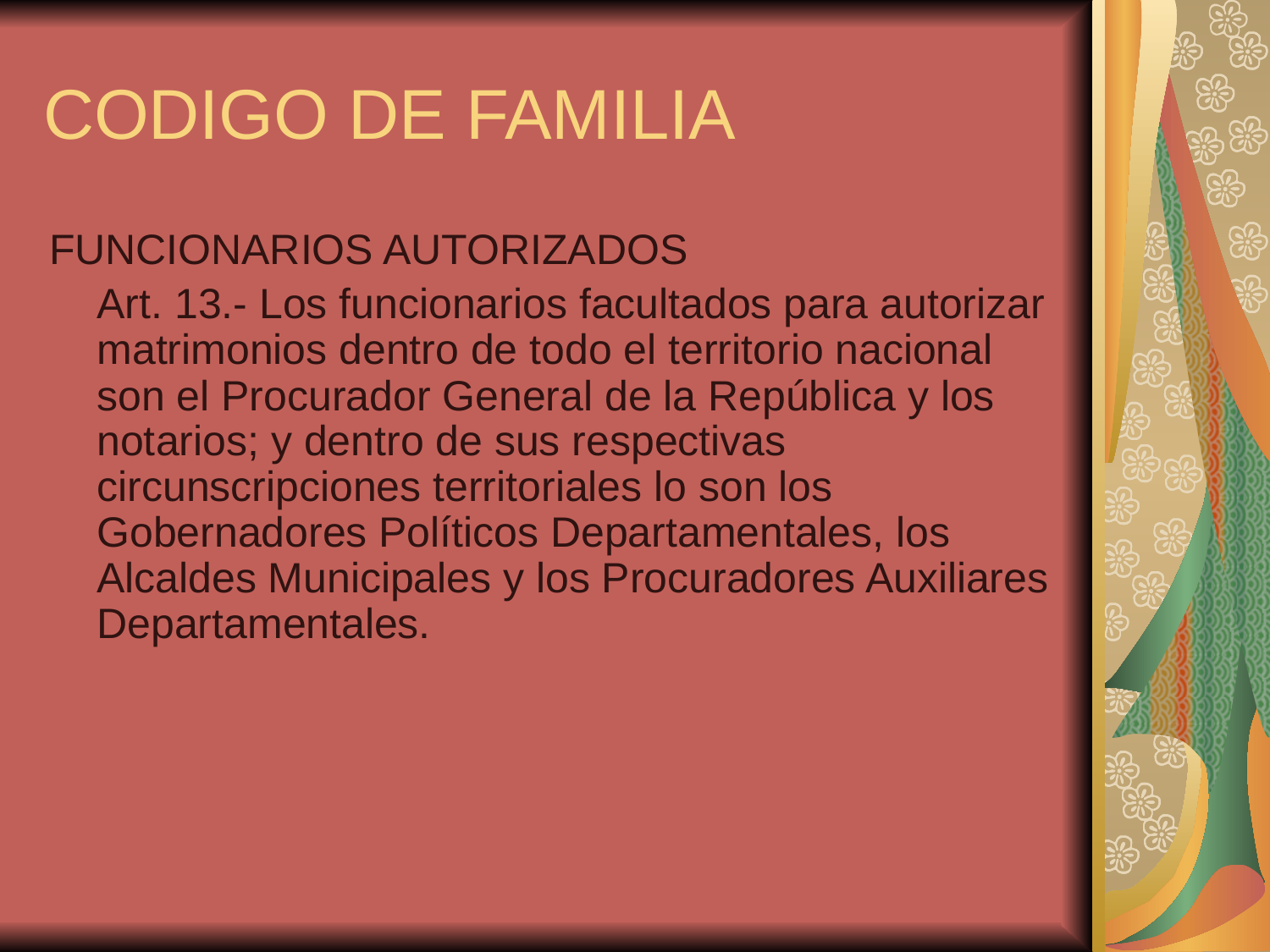

CODIGO DE FAMILIA
FUNCIONARIOS AUTORIZADOS
	Art. 13.- Los funcionarios facultados para autorizar matrimonios dentro de todo el territorio nacional son el Procurador General de la República y los notarios; y dentro de sus respectivas circunscripciones territoriales lo son los Gobernadores Políticos Departamentales, los Alcaldes Municipales y los Procuradores Auxiliares Departamentales.